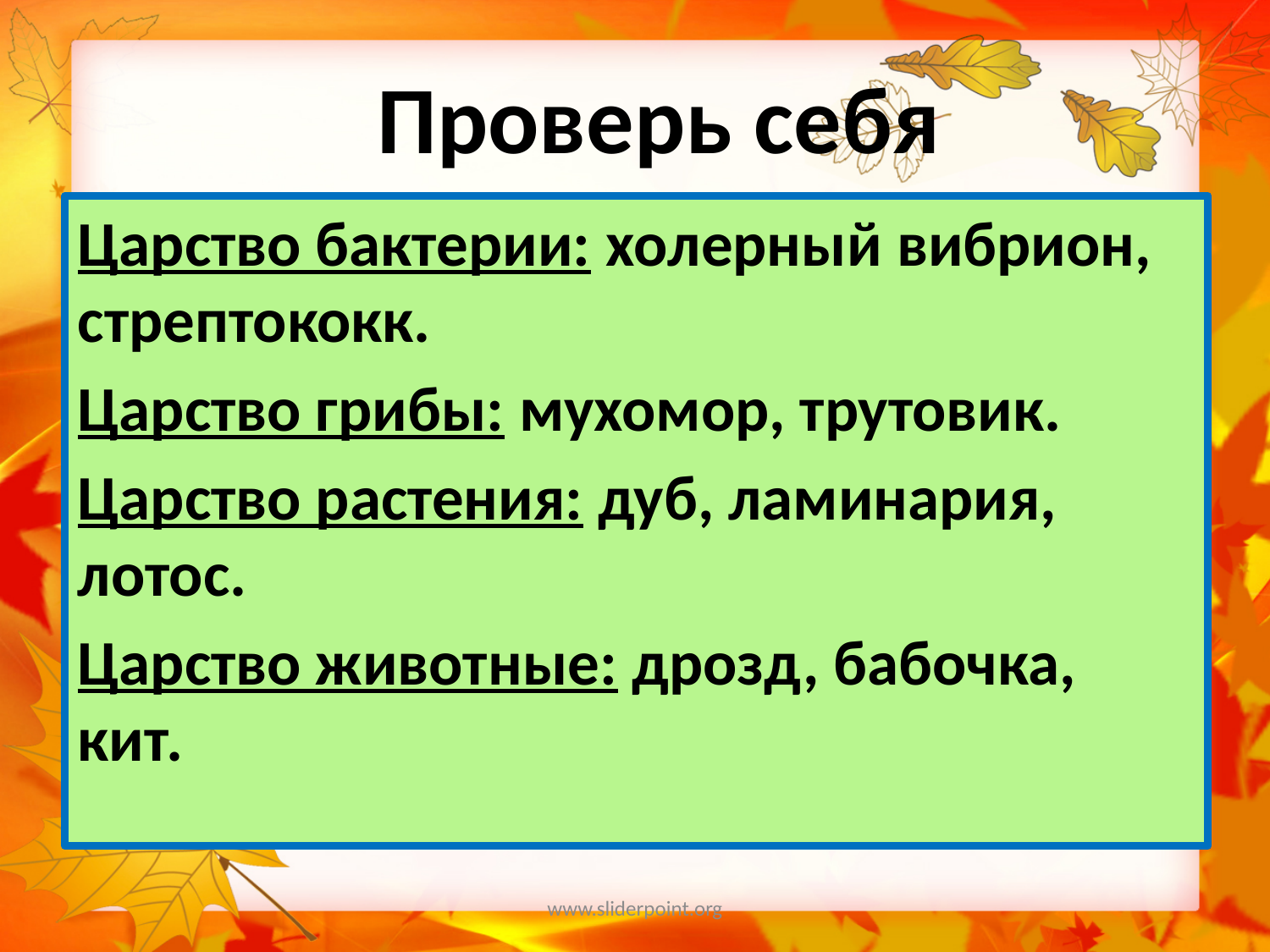

# Проверь себя
Царство бактерии: холерный вибрион, стрептококк.
Царство грибы: мухомор, трутовик.
Царство растения: дуб, ламинария, лотос.
Царство животные: дрозд, бабочка, кит.
www.sliderpoint.org